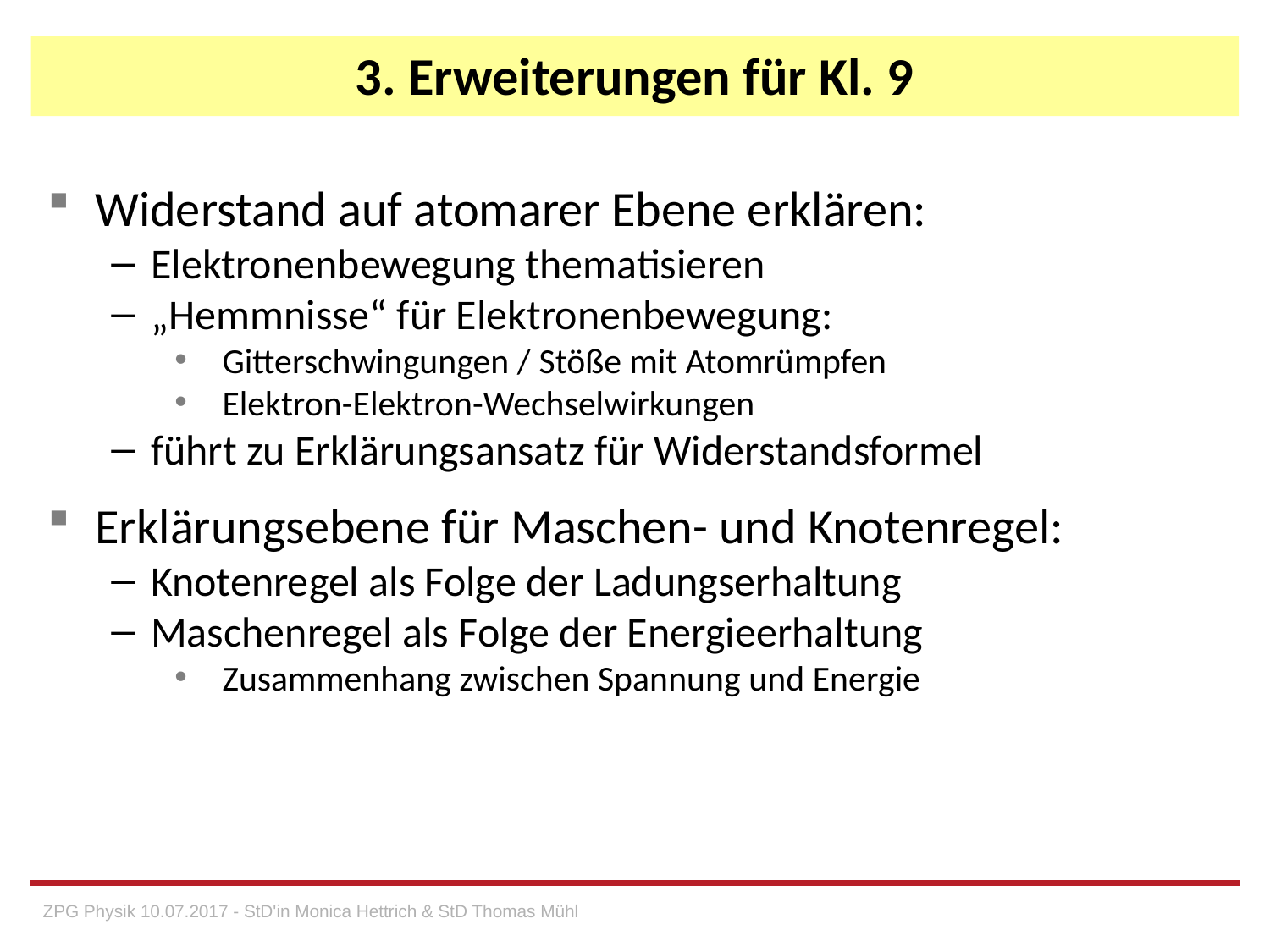

# 3. Erweiterungen für Kl. 9
Widerstand auf atomarer Ebene erklären:
Elektronenbewegung thematisieren
„Hemmnisse“ für Elektronenbewegung:
Gitterschwingungen / Stöße mit Atomrümpfen
Elektron-Elektron-Wechselwirkungen
führt zu Erklärungsansatz für Widerstandsformel
Erklärungsebene für Maschen- und Knotenregel:
Knotenregel als Folge der Ladungserhaltung
Maschenregel als Folge der Energieerhaltung
Zusammenhang zwischen Spannung und Energie
ZPG Physik 10.07.2017 - StD'in Monica Hettrich & StD Thomas Mühl